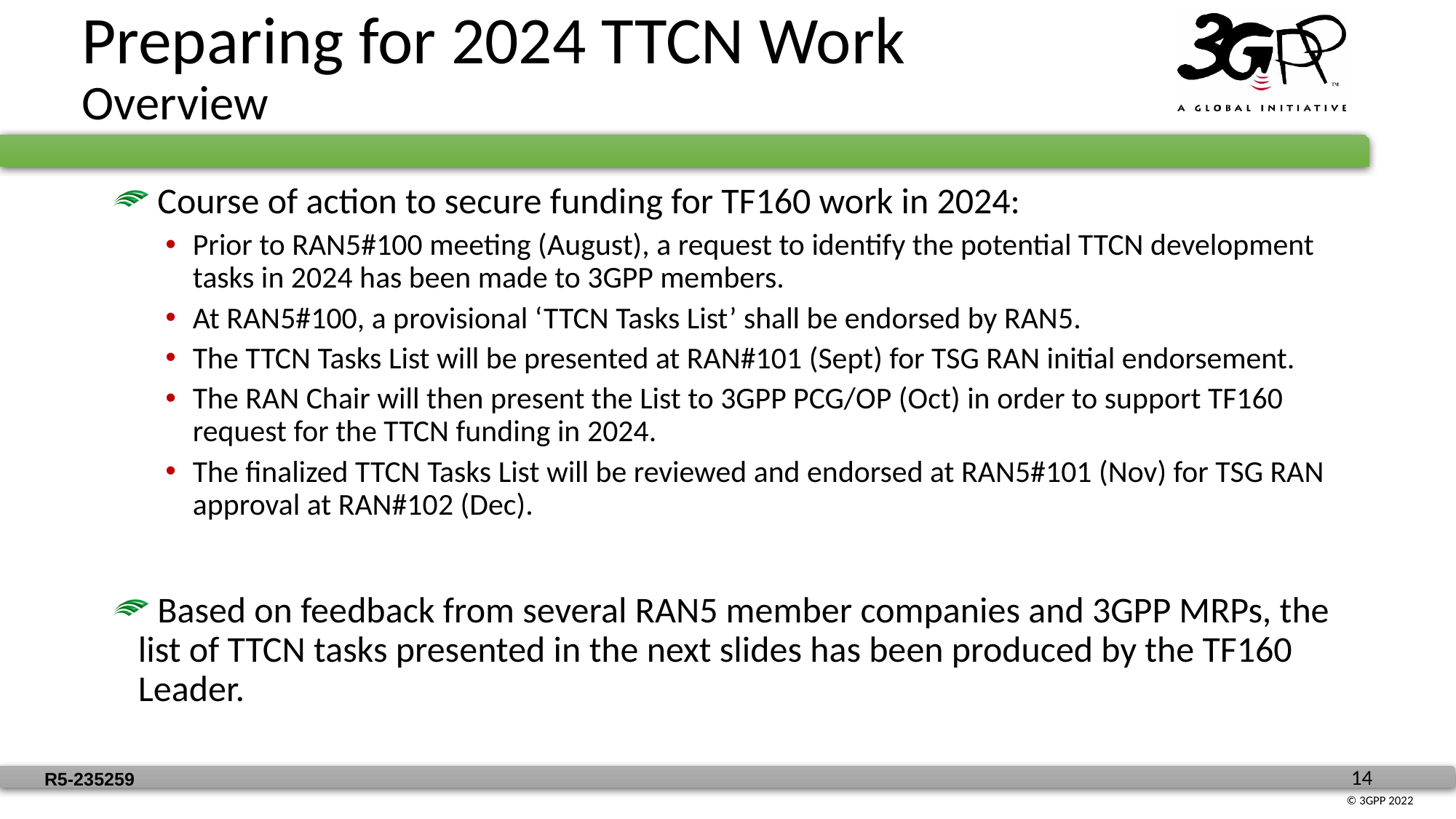

Preparing for 2024 TTCN Work
Overview
 Course of action to secure funding for TF160 work in 2024:
Prior to RAN5#100 meeting (August), a request to identify the potential TTCN development tasks in 2024 has been made to 3GPP members.
At RAN5#100, a provisional ‘TTCN Tasks List’ shall be endorsed by RAN5.
The TTCN Tasks List will be presented at RAN#101 (Sept) for TSG RAN initial endorsement.
The RAN Chair will then present the List to 3GPP PCG/OP (Oct) in order to support TF160 request for the TTCN funding in 2024.
The finalized TTCN Tasks List will be reviewed and endorsed at RAN5#101 (Nov) for TSG RAN approval at RAN#102 (Dec).

 Based on feedback from several RAN5 member companies and 3GPP MRPs, the list of TTCN tasks presented in the next slides has been produced by the TF160 Leader.